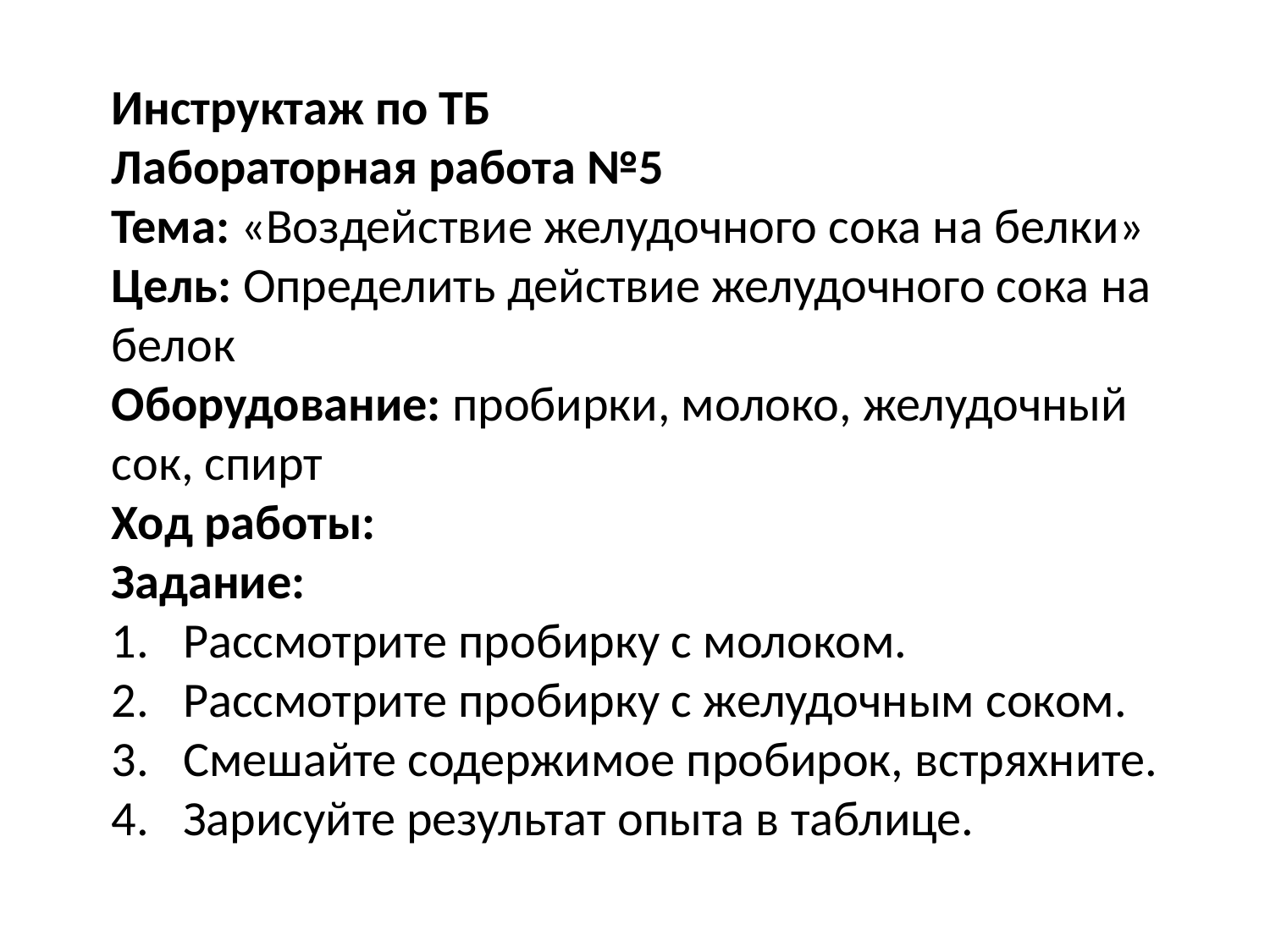

Инструктаж по ТБ
Лабораторная работа №5
Тема: «Воздействие желудочного сока на белки»
Цель: Определить действие желудочного сока на белок
Оборудование: пробирки, молоко, желудочный сок, спирт
Ход работы:
Задание:
Рассмотрите пробирку с молоком.
Рассмотрите пробирку с желудочным соком.
Смешайте содержимое пробирок, встряхните.
Зарисуйте результат опыта в таблице.